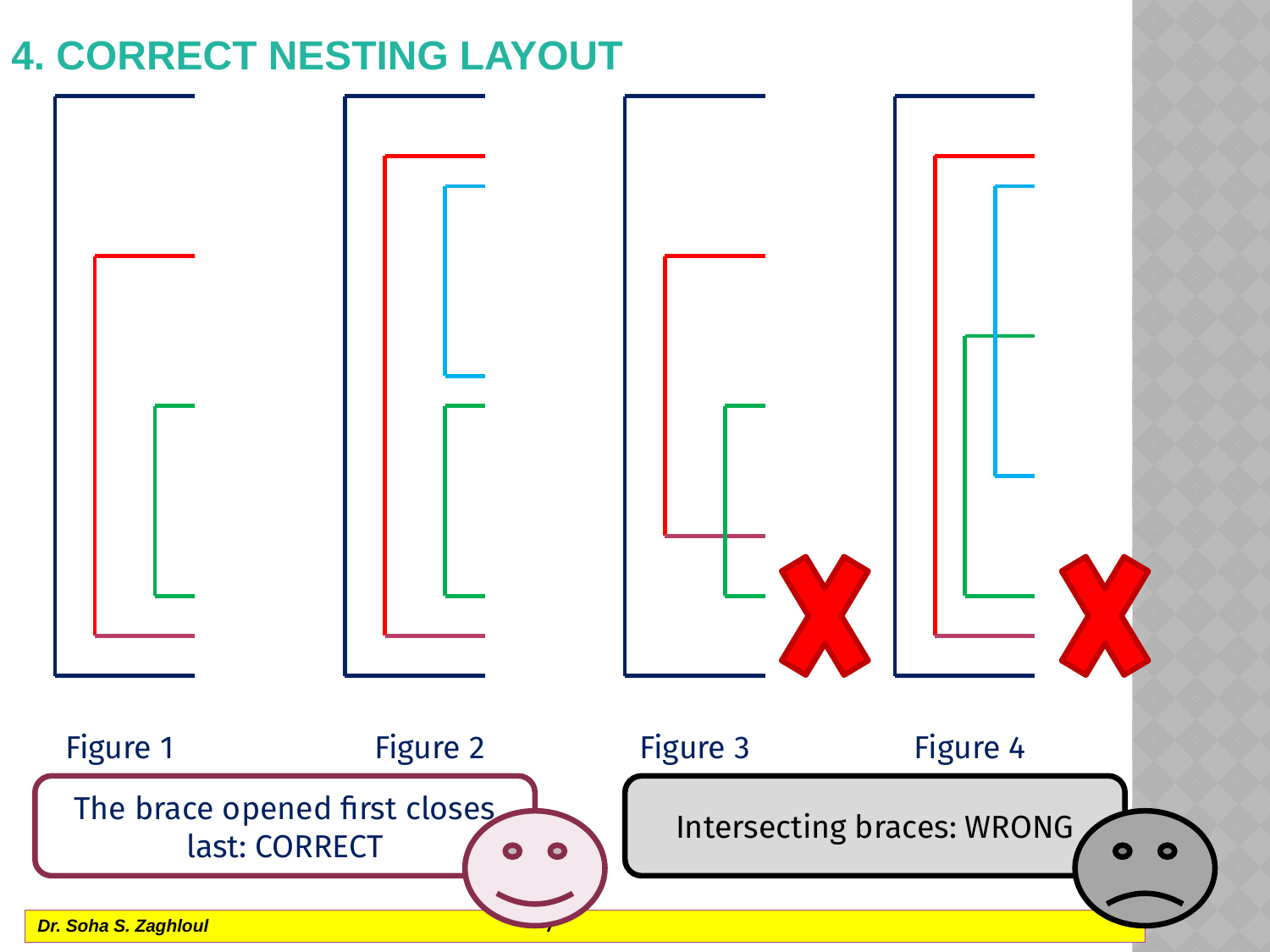

# 4. Correct nesting layout

Figure 1
Figure 2
Figure 3
Figure 4
The brace opened first closes last: CORRECT
Intersecting braces: WRONG

Dr. Soha S. Zaghloul			7